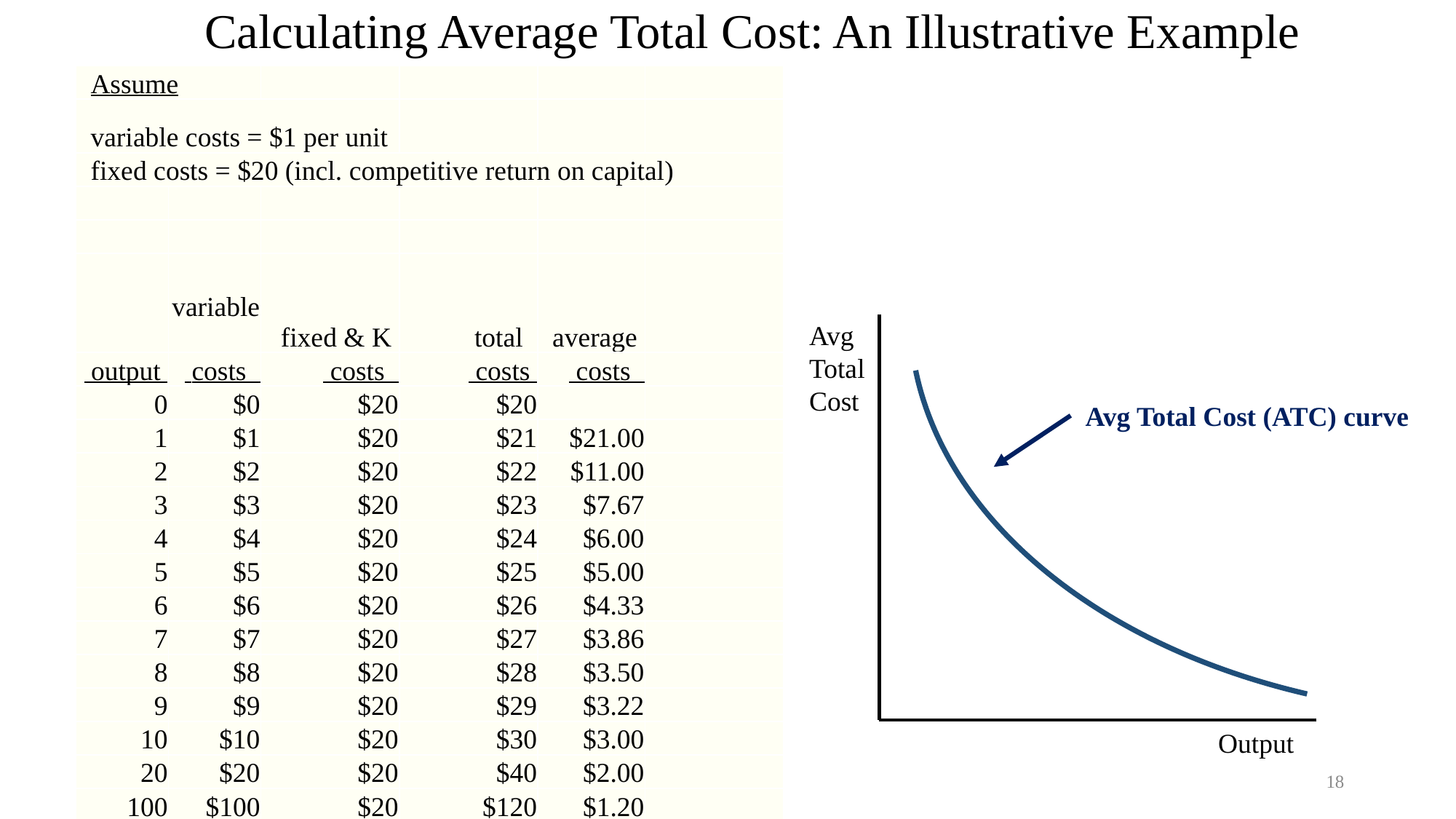

# Calculating Average Total Cost: An Illustrative Example
| Assume |  |  |  |  |  |
| --- | --- | --- | --- | --- | --- |
| variable costs = $1 per unit |  |  |  |  |  |
| fixed costs = $20 (incl. competitive return on capital) |  |  |  |  |  |
|  |  |  |  |  |  |
|  |  |  |  |  |  |
|  | variable | fixed & K | total | average |  |
| output | costs | costs | costs | costs |  |
| 0 | $0 | $20 | $20 |  |  |
| 1 | $1 | $20 | $21 | $21.00 |  |
| 2 | $2 | $20 | $22 | $11.00 |  |
| 3 | $3 | $20 | $23 | $7.67 |  |
| 4 | $4 | $20 | $24 | $6.00 |  |
| 5 | $5 | $20 | $25 | $5.00 |  |
| 6 | $6 | $20 | $26 | $4.33 |  |
| 7 | $7 | $20 | $27 | $3.86 |  |
| 8 | $8 | $20 | $28 | $3.50 |  |
| 9 | $9 | $20 | $29 | $3.22 |  |
| 10 | $10 | $20 | $30 | $3.00 |  |
| 20 | $20 | $20 | $40 | $2.00 |  |
| 100 | $100 | $20 | $120 | $1.20 |  |

Avg Total Cost
Avg Total Cost (ATC) curve
Output
18